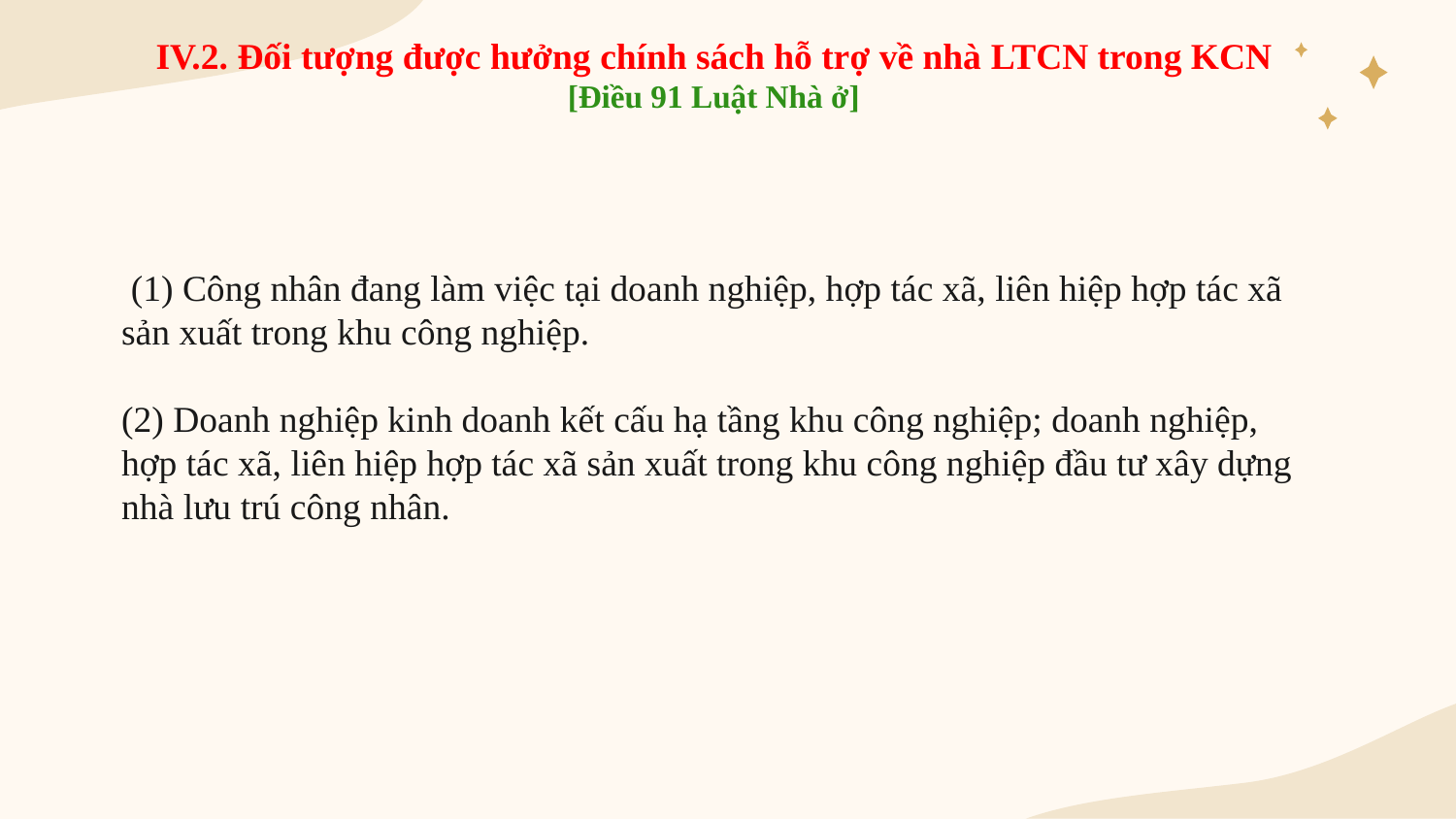

IV.2. Đối tượng được hưởng chính sách hỗ trợ về nhà LTCN trong KCN [Điều 91 Luật Nhà ở]

# (1) Công nhân đang làm việc tại doanh nghiệp, hợp tác xã, liên hiệp hợp tác xã sản xuất trong khu công nghiệp. (2) Doanh nghiệp kinh doanh kết cấu hạ tầng khu công nghiệp; doanh nghiệp, hợp tác xã, liên hiệp hợp tác xã sản xuất trong khu công nghiệp đầu tư xây dựng nhà lưu trú công nhân.